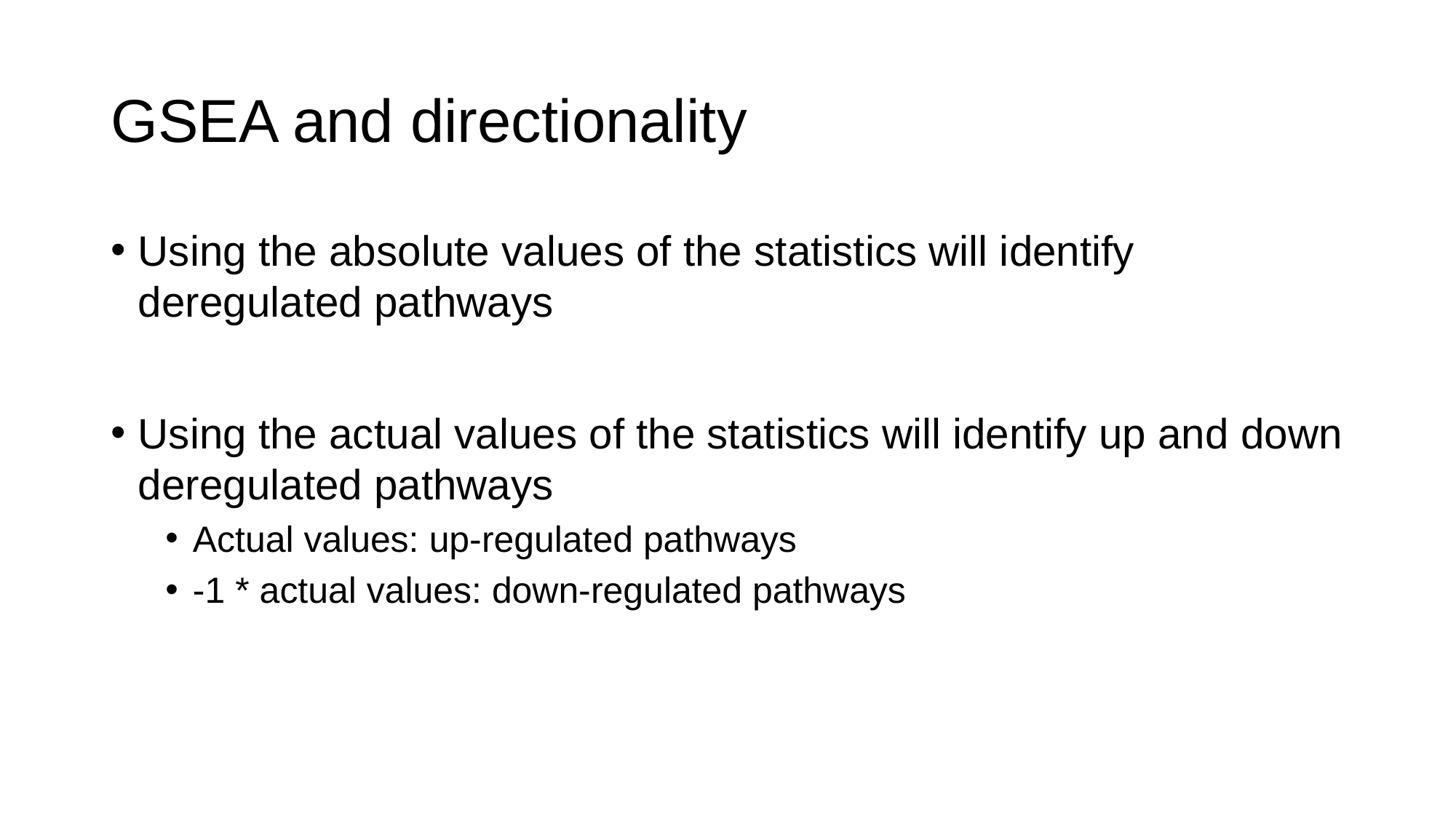

# GSEA and directionality
Using the absolute values of the statistics will identify deregulated pathways

Using the actual values of the statistics will identify up and down deregulated pathways
Actual values: up-regulated pathways
-1 * actual values: down-regulated pathways